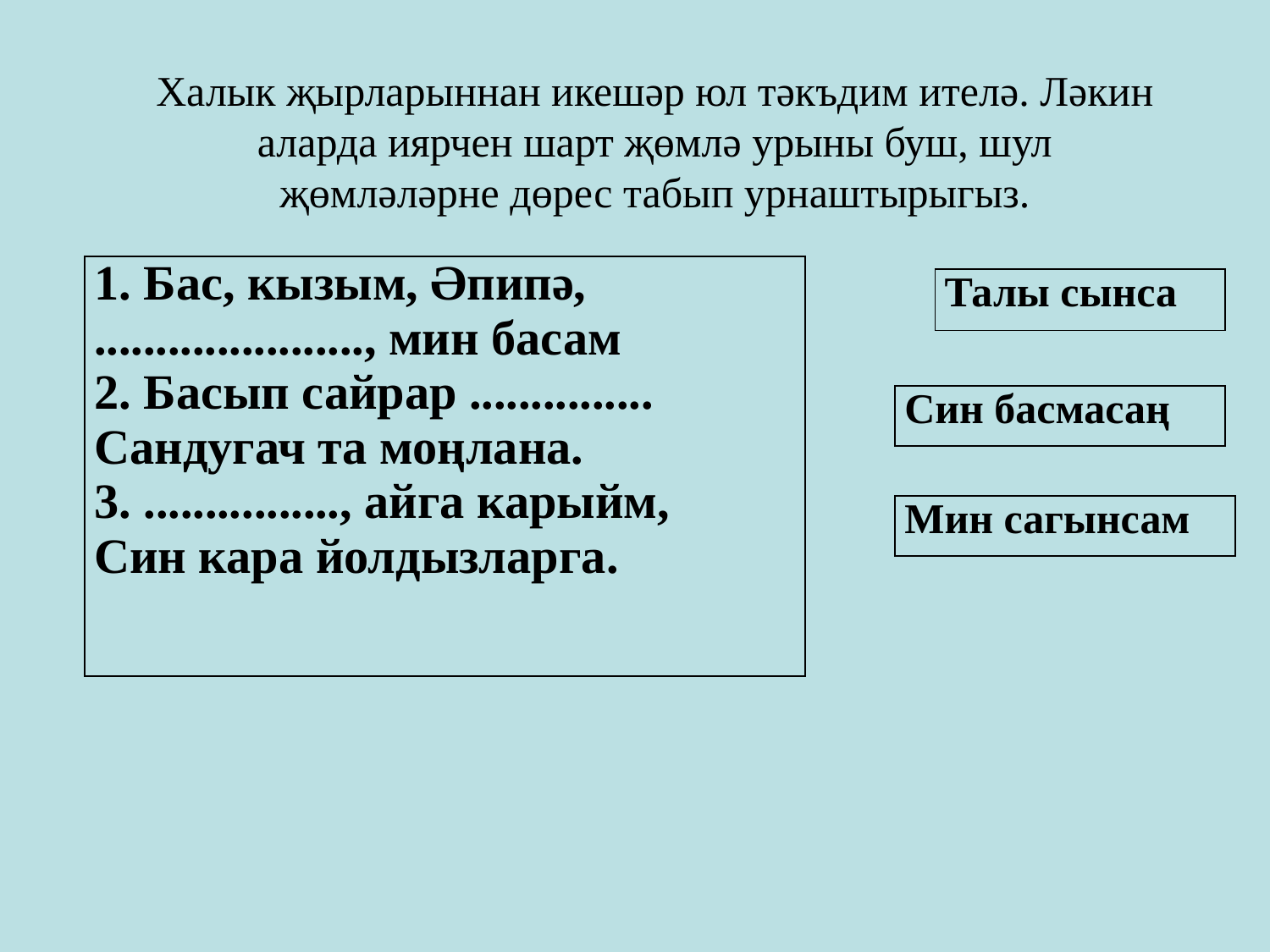

Халык җырларыннан икешәр юл тәкъдим ителә. Ләкин аларда иярчен шарт җөмлә урыны буш, шул җөмләләрне дөрес табып урнаштырыгыз.

| 1. Бас, кызым, Әпипә, ......................, мин басам 2. Басып сайрар ............... Сандугач та моңлана. 3. ................, айга карыйм, Син кара йолдызларга. |
| --- |
| Талы сынса |
| --- |
| Син басмасаң |
| --- |
| Мин сагынсам |
| --- |